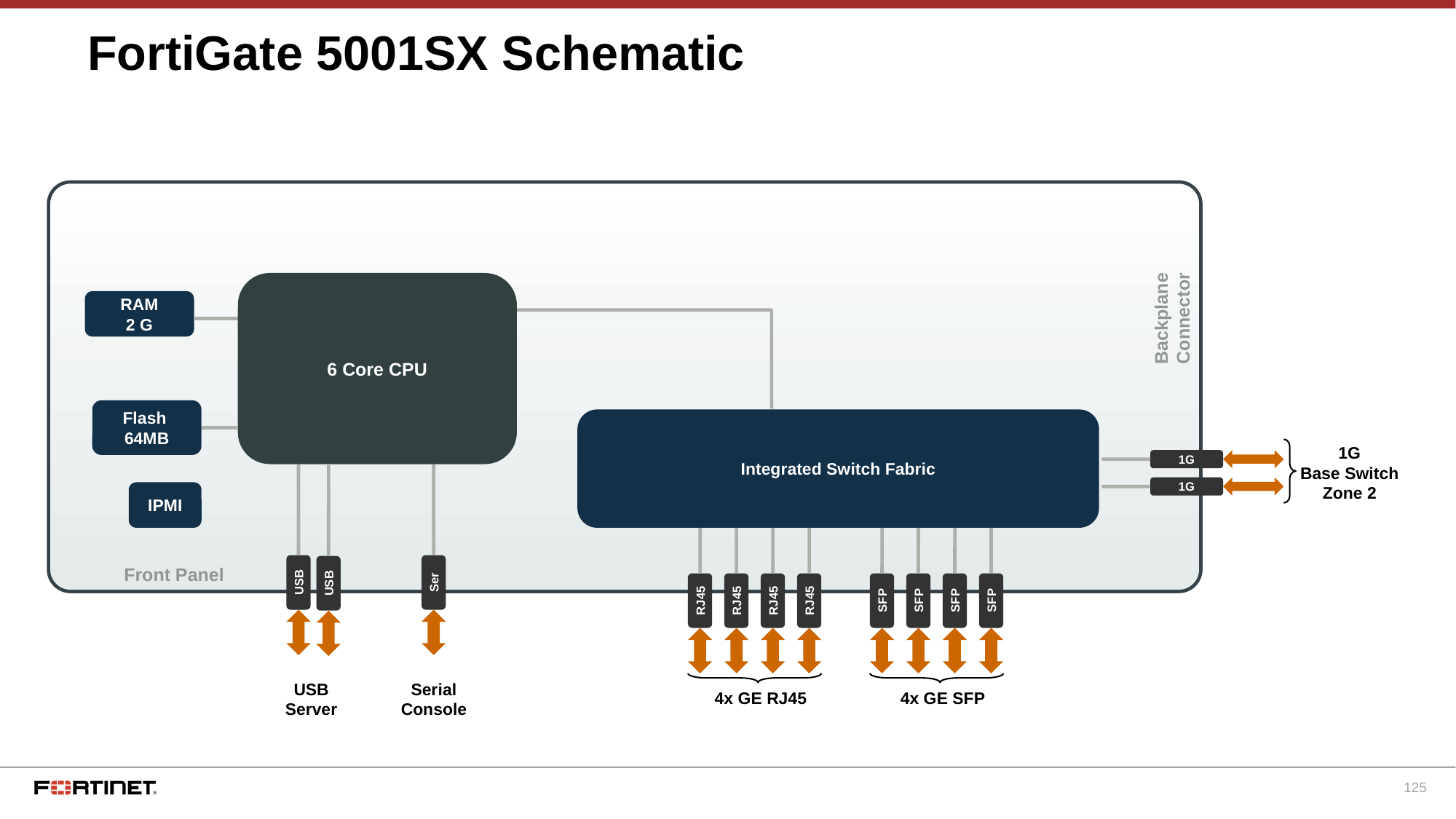

# FortiGate 5001SX Schematic

6 Core CPU
Backplane Connector
RAM
2 G

Flash
64MB
Integrated Switch Fabric

1G
Base Switch
Zone 2

1G

1G

IPMI

Front Panel
USB
Ser
USB
RJ45
RJ45
RJ45
RJ45
SFP
SFP
SFP
SFP

USB
Server
Serial
Console
4x GE RJ45
4x GE SFP